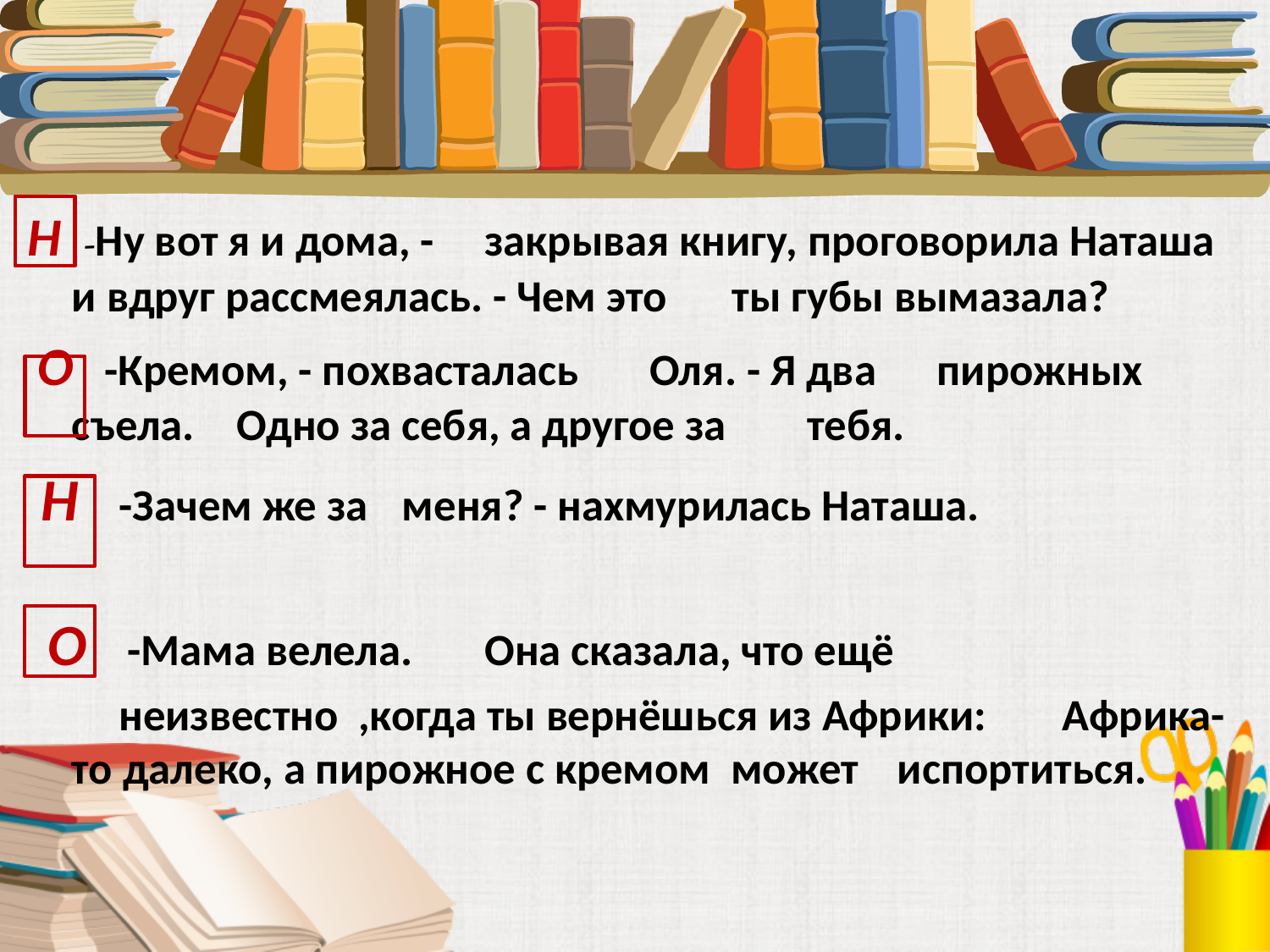

#
Н   -Ну вот я и дома, -	закрывая книгу, проговорила Наташа и вдруг рассмеялась. - Чем это	ты губы вымазала?
 О   -Кремом, - похвасталась	Оля. - Я два      пирожных съела.	Одно за себя, а другое за        тебя.
 Н    -Зачем же за	меня? - нахмурилась Наташа.

  О    -Мама велела.	Она сказала, что ещё
         неизвестно  ,когда ты вернёшься из Африки:	Африка-то далеко, а пирожное с кремом  может  	испортиться.